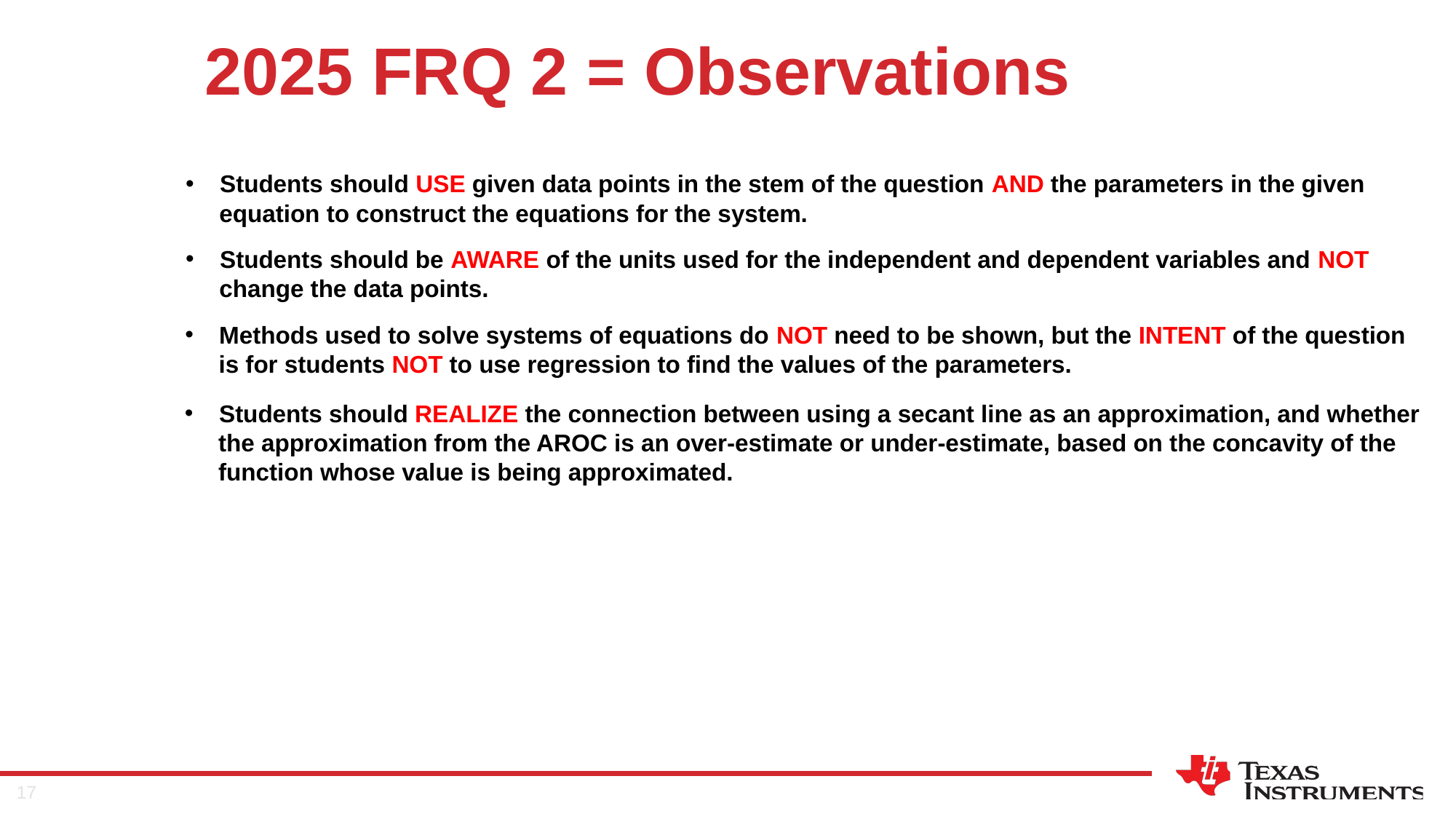

# 2025 FRQ 2 = Observations
Students should USE given data points in the stem of the question AND the parameters in the given
     equation to construct the equations for the system.
Students should be AWARE of the units used for the independent and dependent variables and NOT
     change the data points.
Methods used to solve systems of equations do NOT need to be shown, but the INTENT of the question
     is for students NOT to use regression to find the values of the parameters.
Students should REALIZE the connection between using a secant line as an approximation, and whether
     the approximation from the AROC is an over-estimate or under-estimate, based on the concavity of the
     function whose value is being approximated.